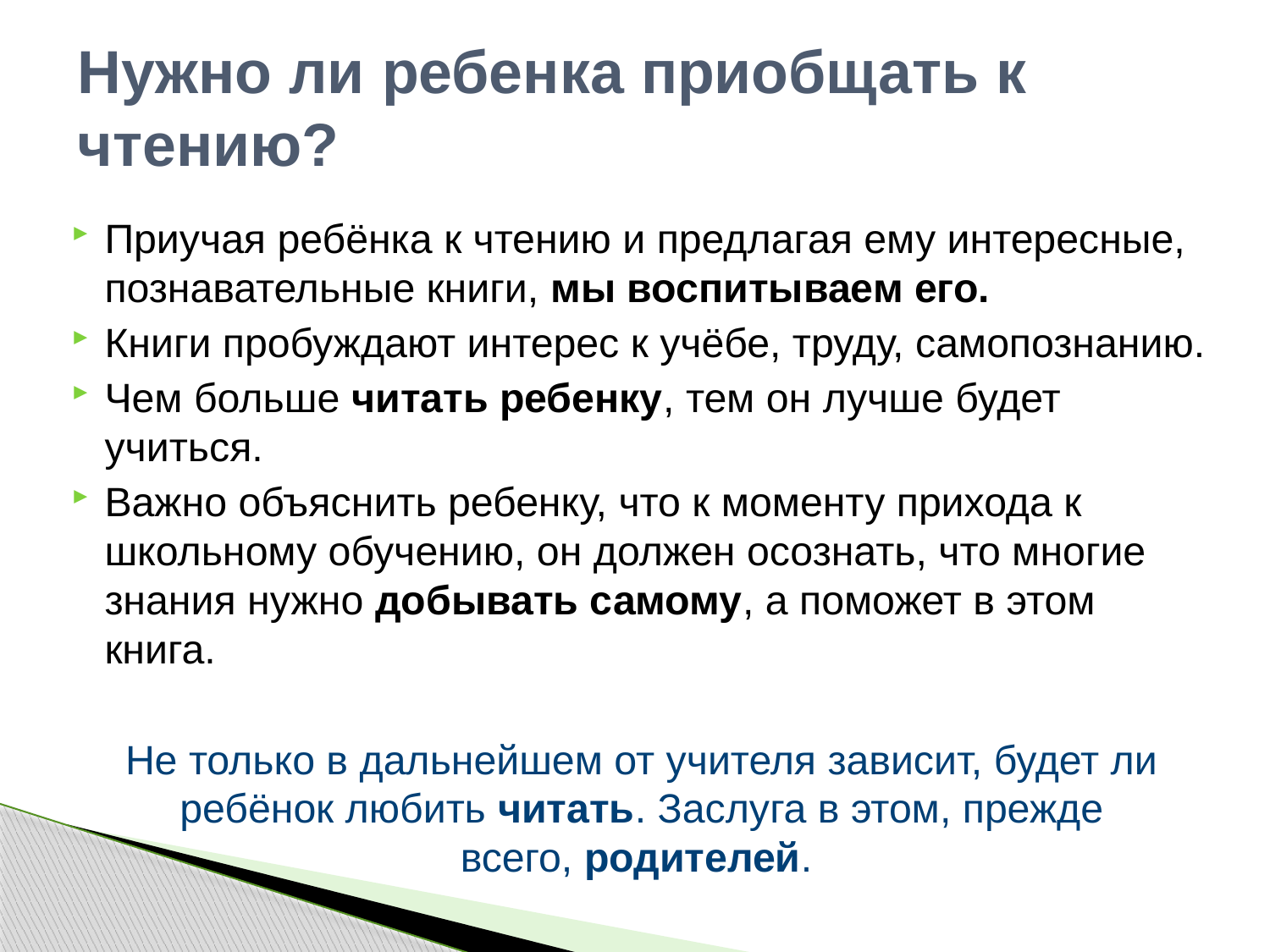

# Нужно ли ребенка приобщать к чтению?
Приучая ребёнка к чтению и предлагая ему интересные, познавательные книги, мы воспитываем его.
Книги пробуждают интерес к учёбе, труду, самопознанию.
Чем больше читать ребенку, тем он лучше будет учиться.
Важно объяснить ребенку, что к моменту прихода к школьному обучению, он должен осознать, что многие знания нужно добывать самому, а поможет в этом книга.

Не только в дальнейшем от учителя зависит, будет ли ребёнок любить читать. Заслуга в этом, прежде всего, родителей.